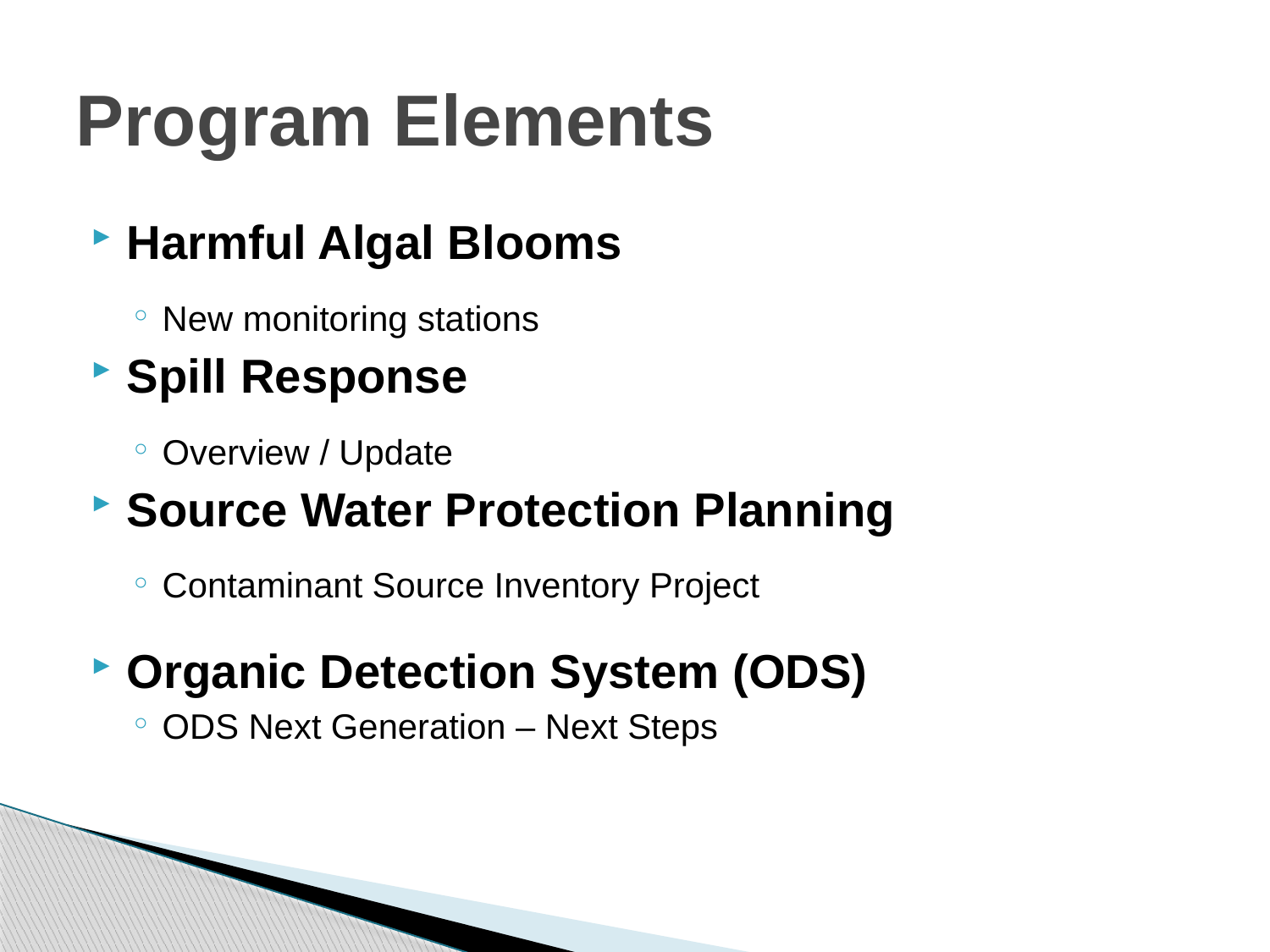

# Program Elements
Harmful Algal Blooms
New monitoring stations
Spill Response
Overview / Update
Source Water Protection Planning
Contaminant Source Inventory Project
Organic Detection System (ODS)
ODS Next Generation – Next Steps